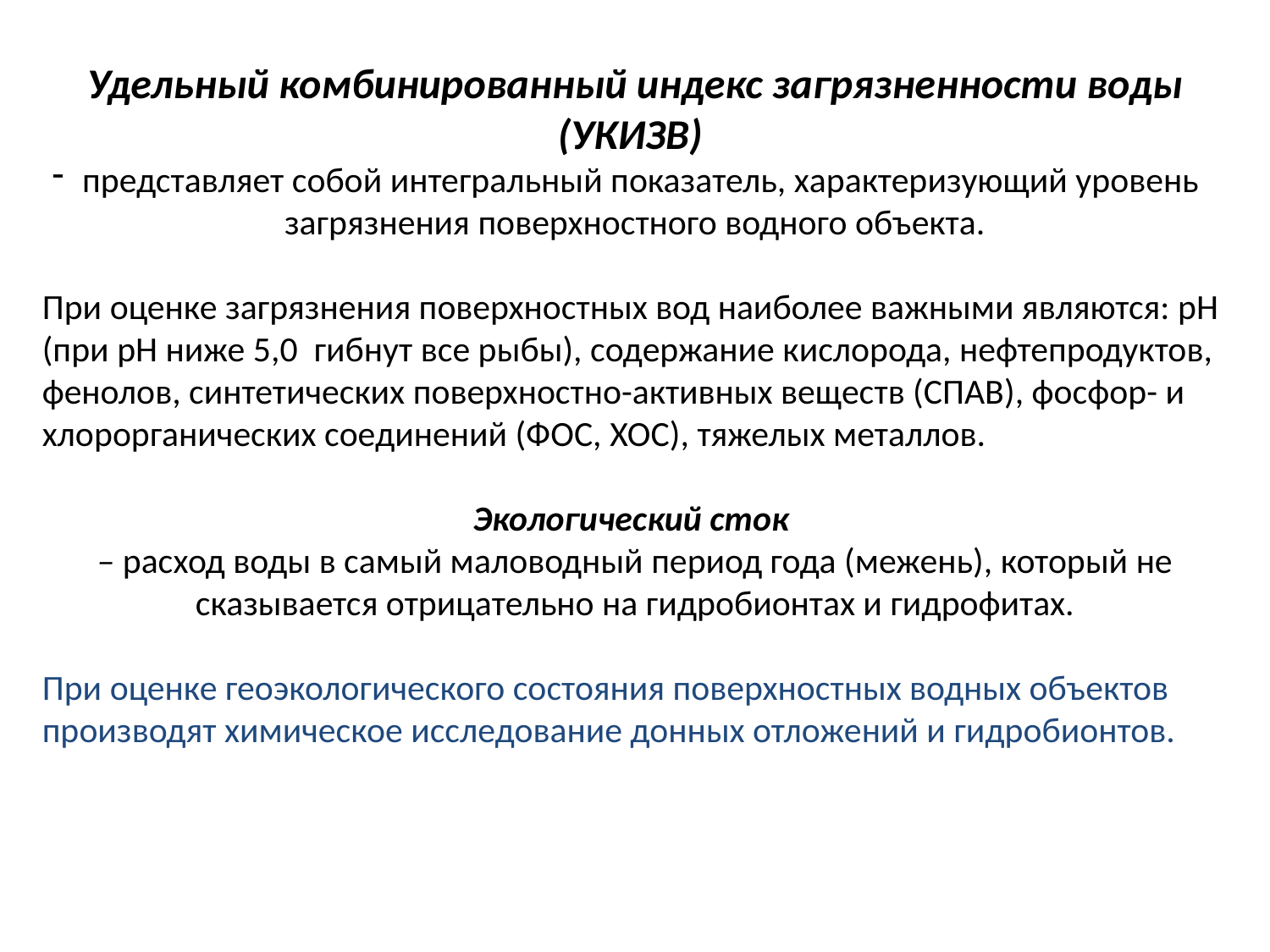

Удельный комбинированный индекс загрязненности воды (УКИЗВ)
представляет собой интегральный показатель, характеризующий уровень загрязнения поверхностного водного объекта.

При оценке загрязнения поверхностных вод наиболее важными являются: рН (при рН ниже 5,0  гибнут все рыбы), содержание кислорода, нефтепродуктов, фенолов, синтетических поверхностно-активных веществ (СПАВ), фосфор- и хлорорганических соединений (ФОС, ХОС), тяжелых металлов.

Экологический сток
– расход воды в самый маловодный период года (межень), который не сказывается отрицательно на гидробионтах и гидрофитах.

При оценке геоэкологического состояния поверхностных водных объектов производят химическое исследование донных отложений и гидробионтов.